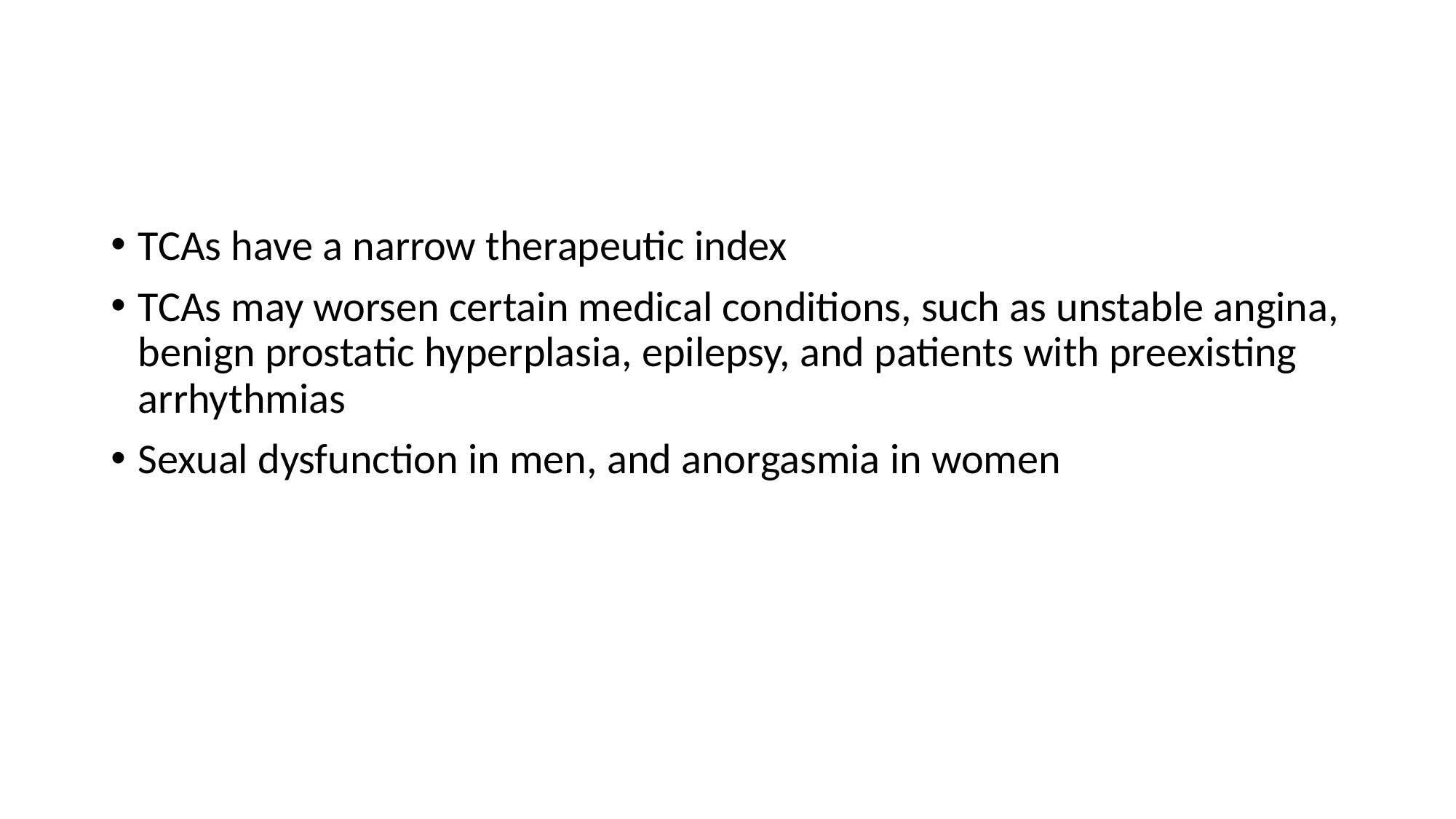

TCAs have a narrow therapeutic index
TCAs may worsen certain medical conditions, such as unstable angina, benign prostatic hyperplasia, epilepsy, and patients with preexisting arrhythmias
Sexual dysfunction in men, and anorgasmia in women